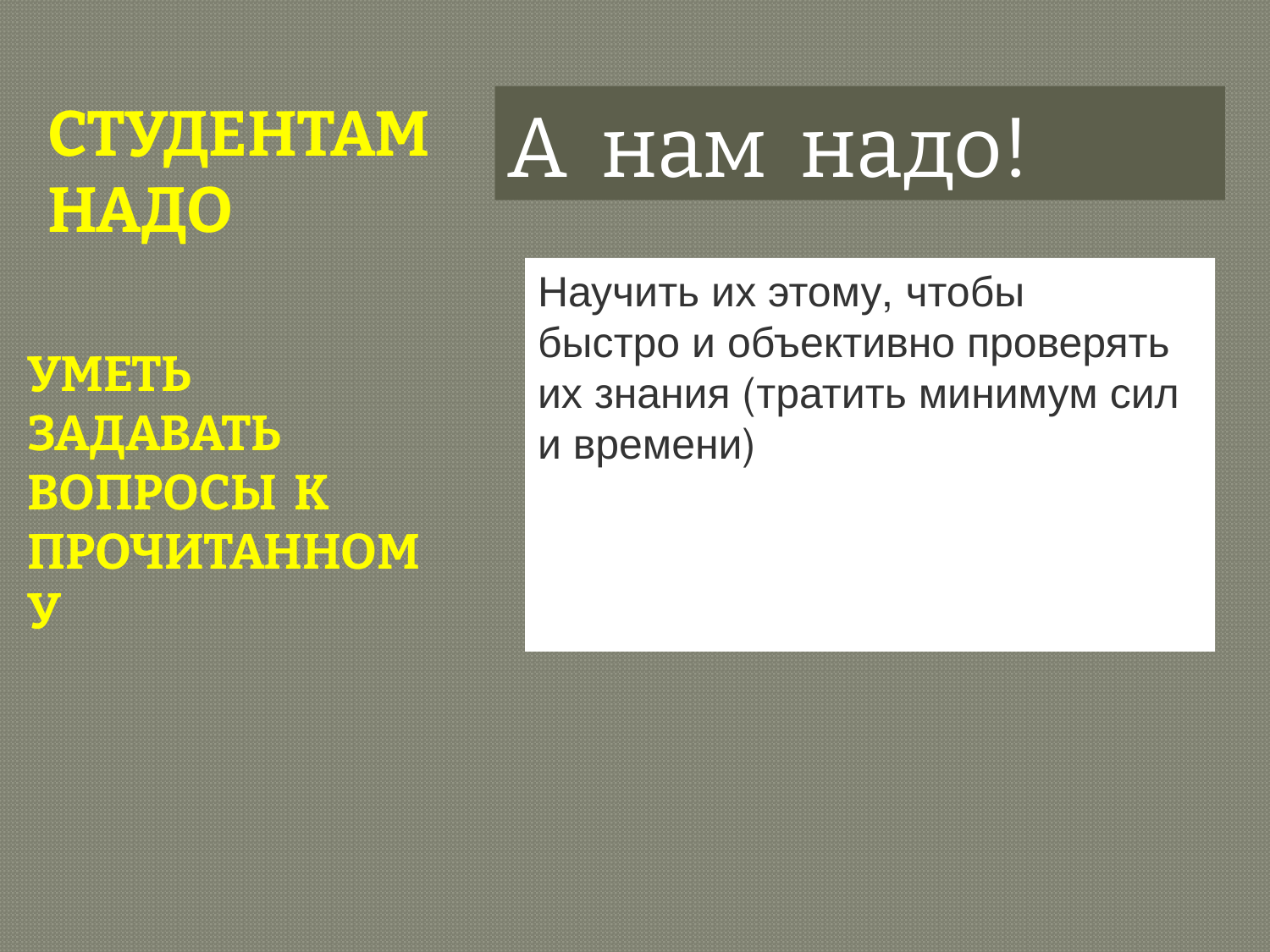

СТУДЕНТАМ НАДО
А  нам  надо!
Научить их этому, чтобы
быстро и объективно проверять  их знания (тратить минимум сил и времени)

УМЕТЬ ЗАДАВАТЬ ВОПРОСЫ  К ПРОЧИТАННОМУ